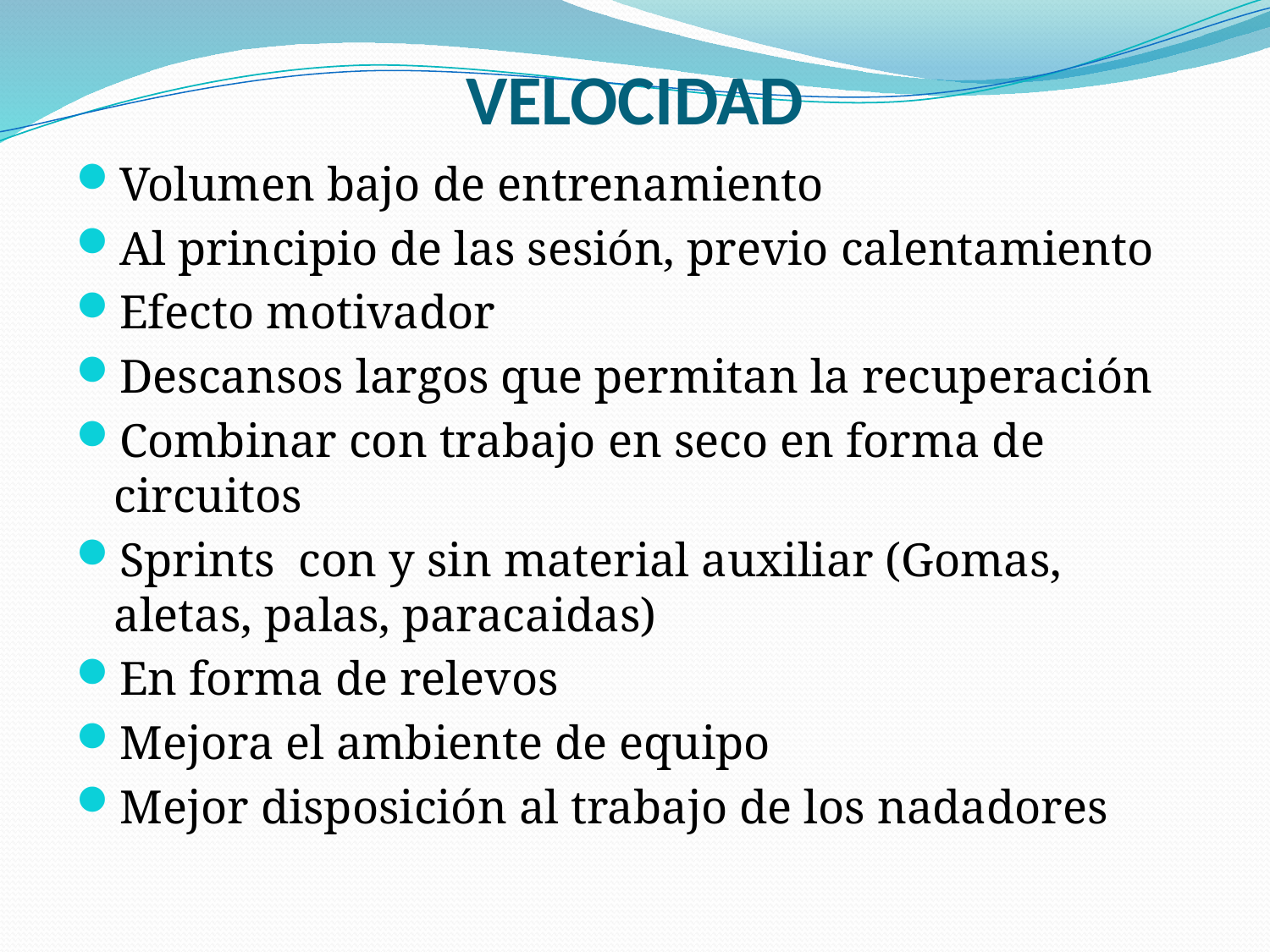

# VELOCIDAD
Volumen bajo de entrenamiento
Al principio de las sesión, previo calentamiento
Efecto motivador
Descansos largos que permitan la recuperación
Combinar con trabajo en seco en forma de circuitos
Sprints  con y sin material auxiliar (Gomas, aletas, palas, paracaidas)
En forma de relevos
Mejora el ambiente de equipo
Mejor disposición al trabajo de los nadadores